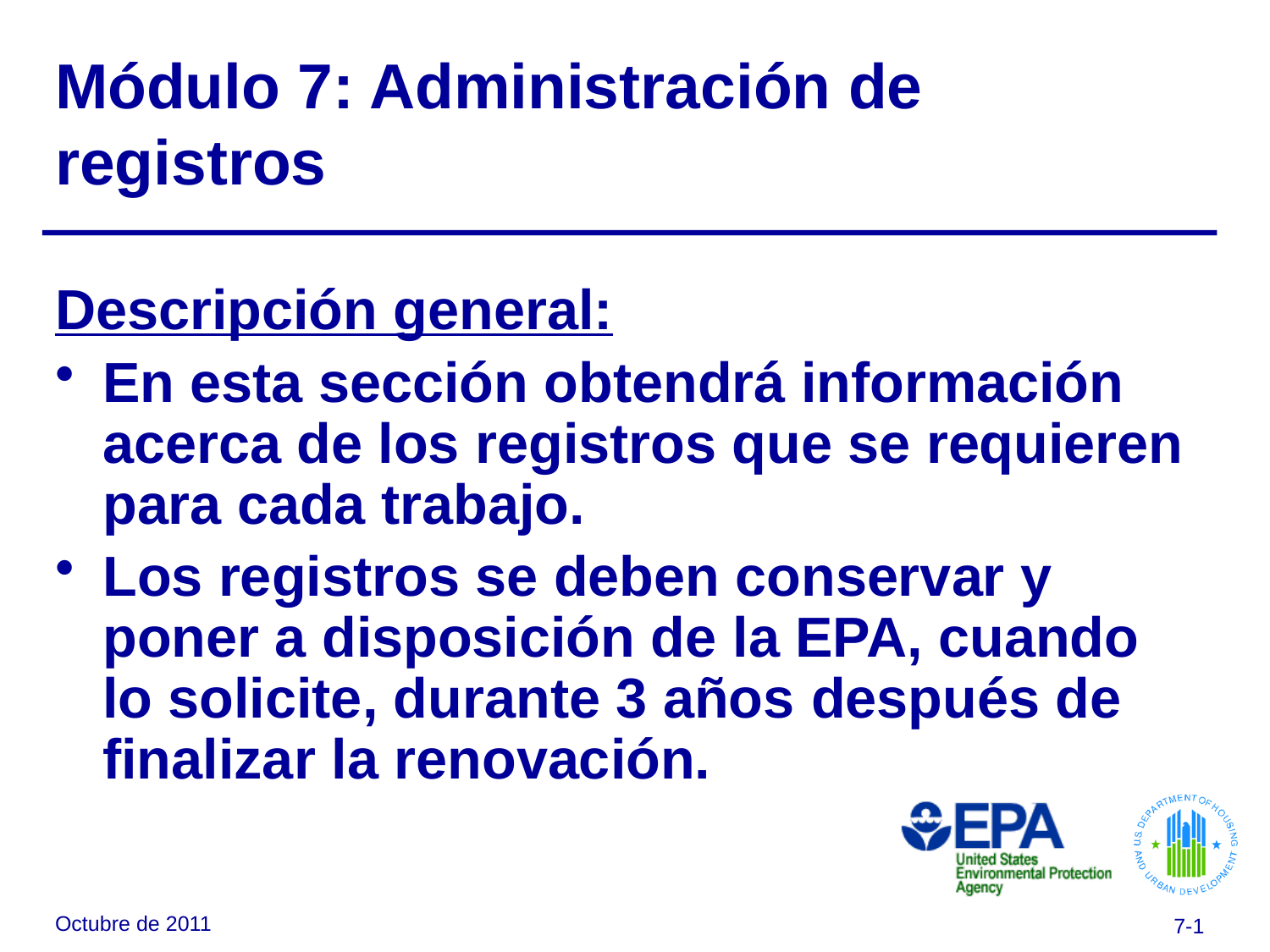

# Módulo 7: Administración de registros
Descripción general:
En esta sección obtendrá información acerca de los registros que se requieren para cada trabajo.
Los registros se deben conservar y poner a disposición de la EPA, cuando lo solicite, durante 3 años después de  finalizar la renovación.
Octubre de 2011
7-1